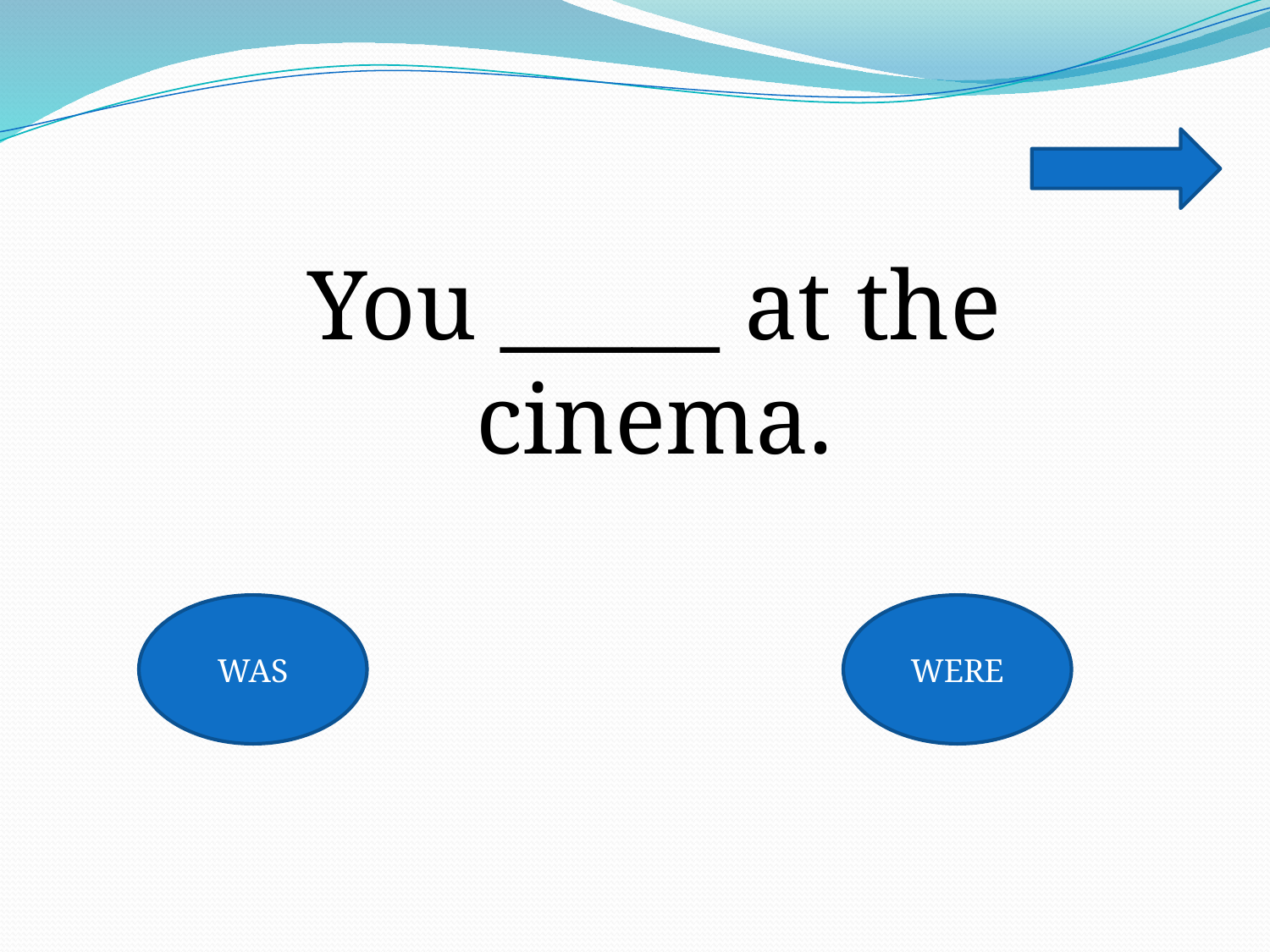

You _____ at the cinema.
WAS
WERE